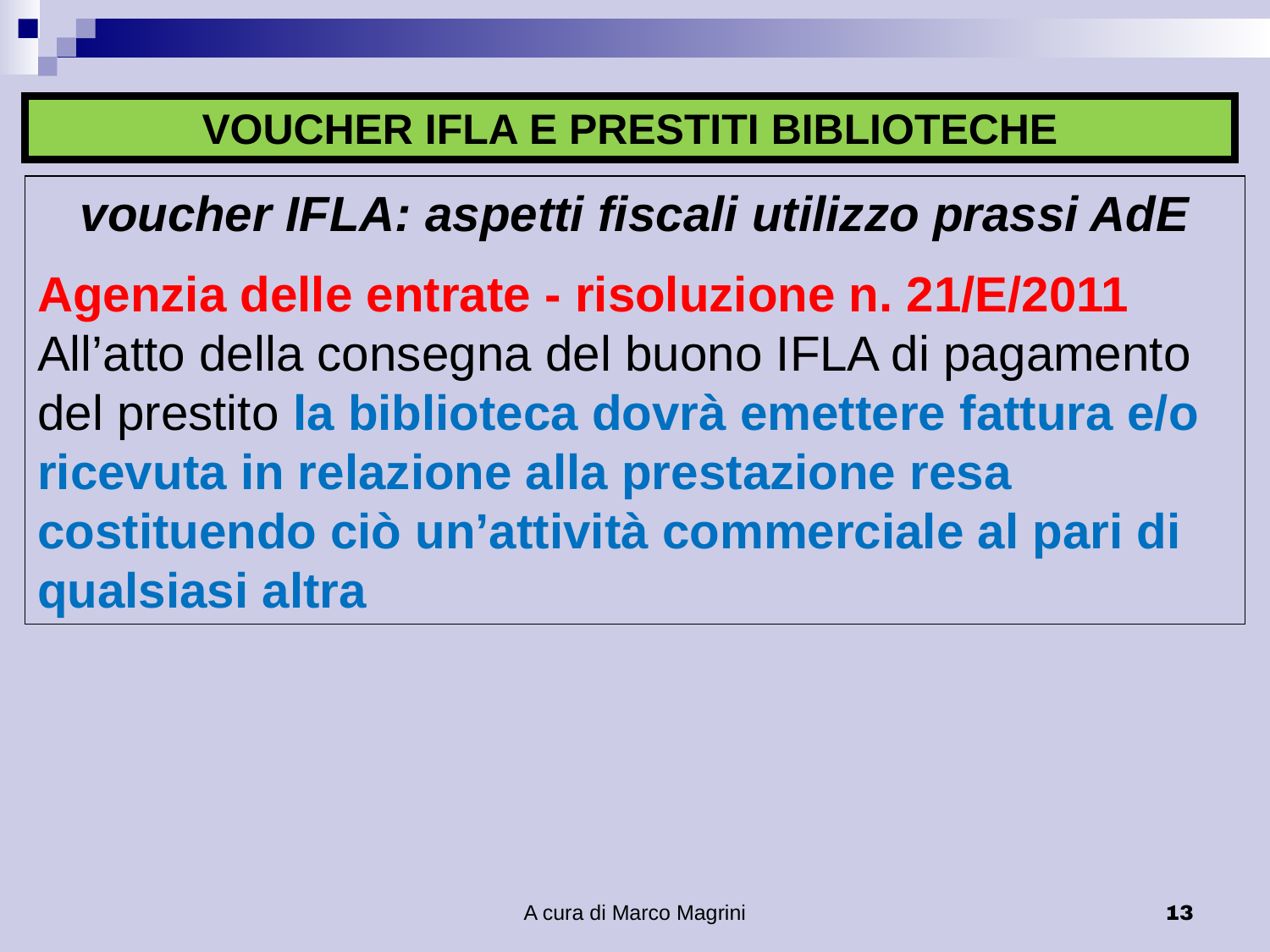

VOUCHER IFLA E PRESTITI BIBLIOTECHE
voucher IFLA: aspetti fiscali utilizzo prassi AdE

Agenzia delle entrate - risoluzione n. 21/E/2011
All’atto della consegna del buono IFLA di pagamento del prestito la biblioteca dovrà emettere fattura e/o ricevuta in relazione alla prestazione resa costituendo ciò un’attività commerciale al pari di qualsiasi altra

A cura di Marco Magrini
13